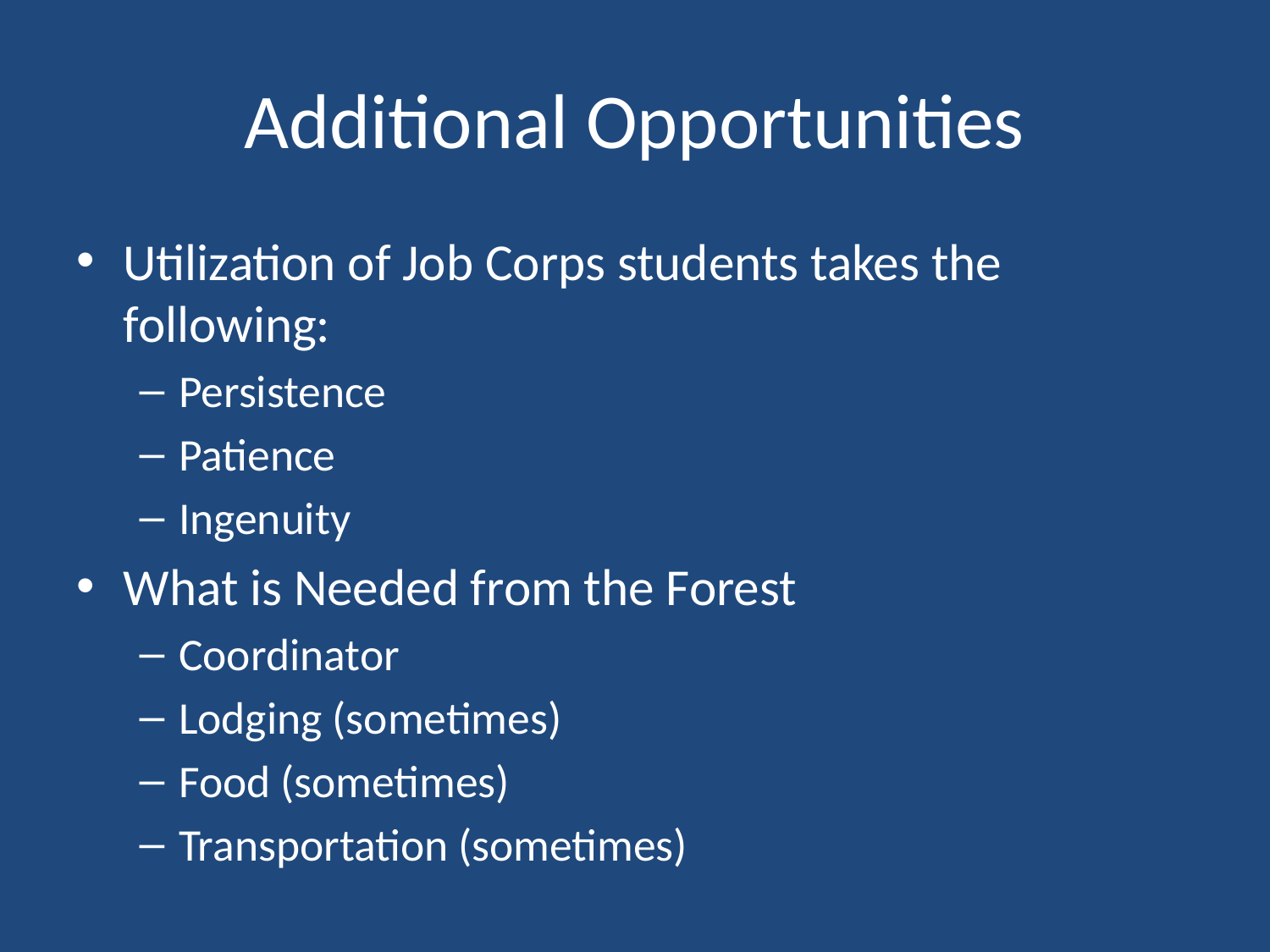

# Additional Opportunities
Utilization of Job Corps students takes the following:
Persistence
Patience
Ingenuity
What is Needed from the Forest
Coordinator
Lodging (sometimes)
Food (sometimes)
Transportation (sometimes)